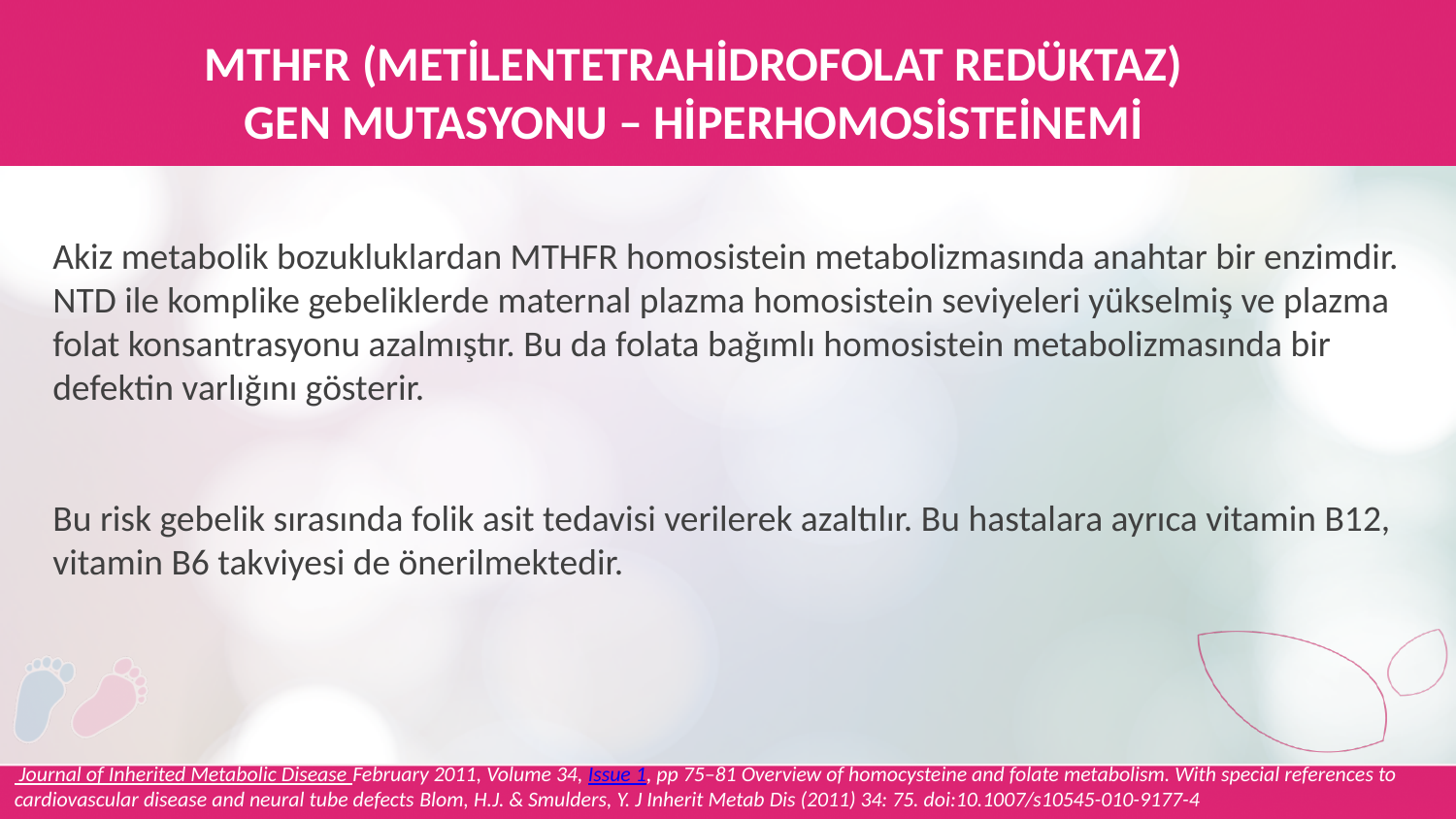

MTHFR (METİLENTETRAHİDROFOLAT REDÜKTAZ)
GEN MUTASYONU – HİPERHOMOSİSTEİNEMİ
Akiz metabolik bozukluklardan MTHFR homosistein metabolizmasında anahtar bir enzimdir. NTD ile komplike gebeliklerde maternal plazma homosistein seviyeleri yükselmiş ve plazma folat konsantrasyonu azalmıştır. Bu da folata bağımlı homosistein metabolizmasında bir defektin varlığını gösterir.

Bu risk gebelik sırasında folik asit tedavisi verilerek azaltılır. Bu hastalara ayrıca vitamin B12, vitamin B6 takviyesi de önerilmektedir.

 Journal of Inherited Metabolic Disease February 2011, Volume 34, Issue 1, pp 75–81 Overview of homocysteine and folate metabolism. With special references to cardiovascular disease and neural tube defects Blom, H.J. & Smulders, Y. J Inherit Metab Dis (2011) 34: 75. doi:10.1007/s10545-010-9177-4